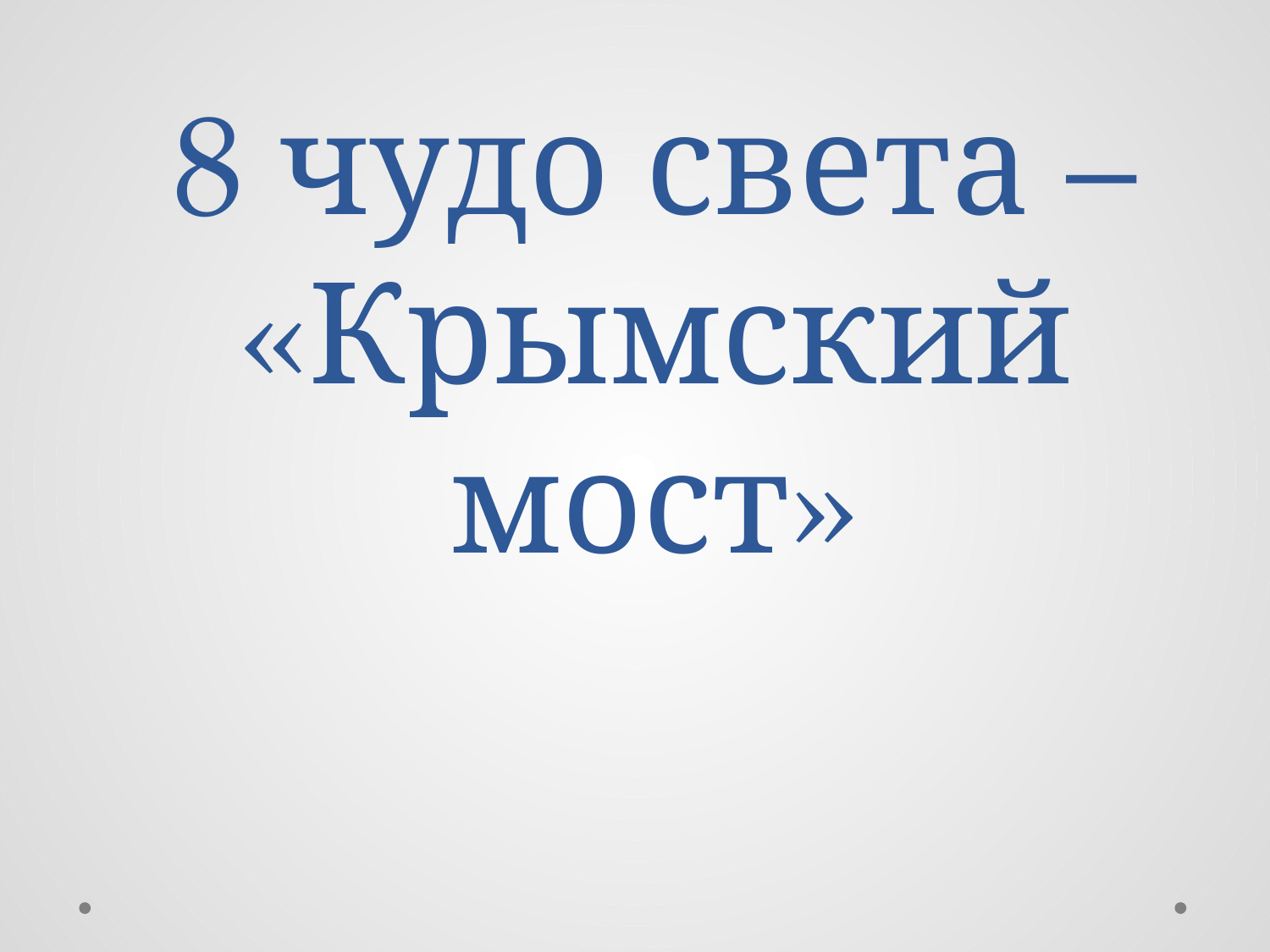

# 8 чудо света – «Крымский мост»